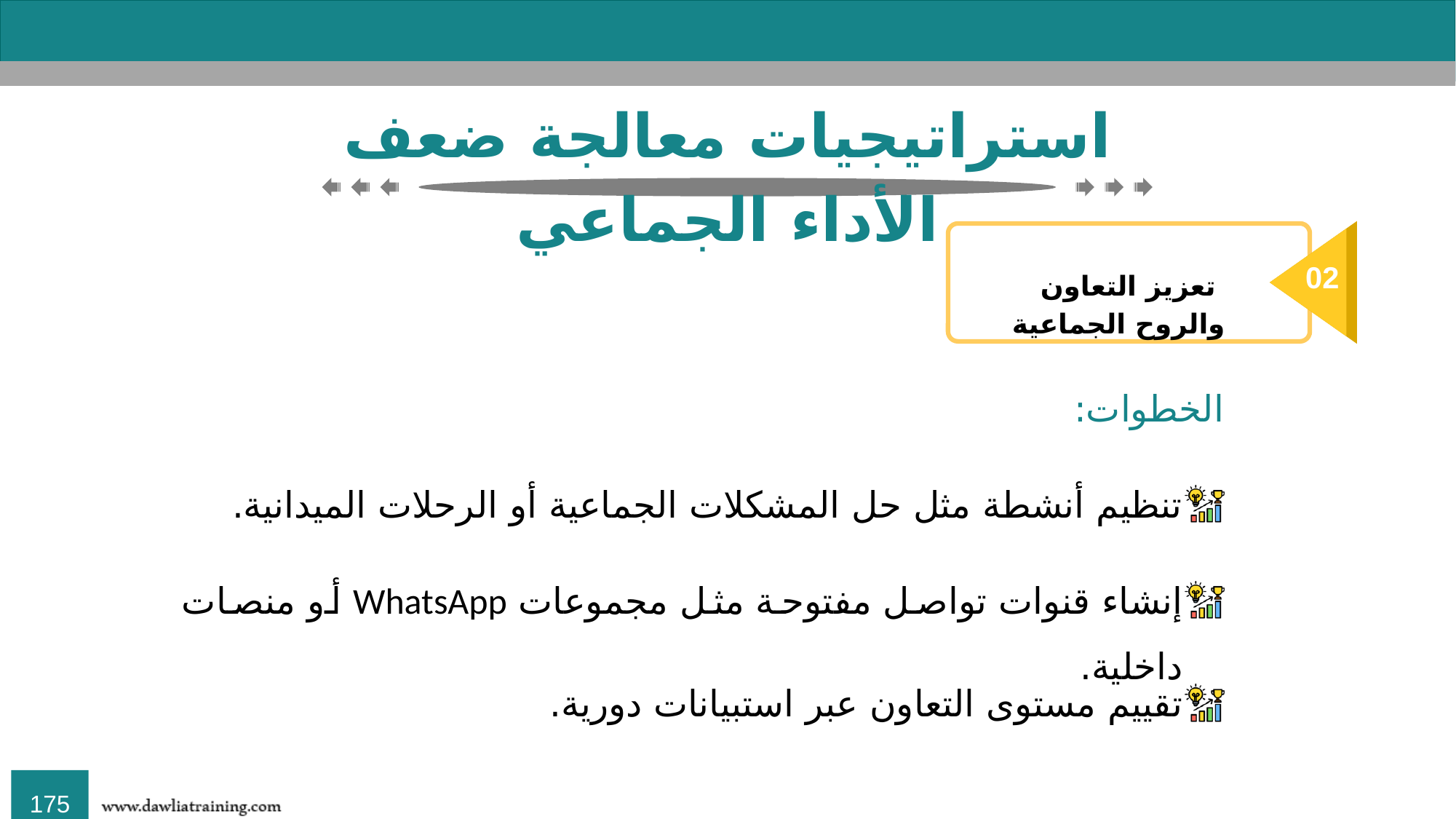

استراتيجيات معالجة ضعف الأداء الجماعي

02
تعزيز التعاون والروح الجماعية
الخطوات:
تنظيم أنشطة مثل حل المشكلات الجماعية أو الرحلات الميدانية.
إنشاء قنوات تواصل مفتوحة مثل مجموعات WhatsApp أو منصات داخلية.
تقييم مستوى التعاون عبر استبيانات دورية.